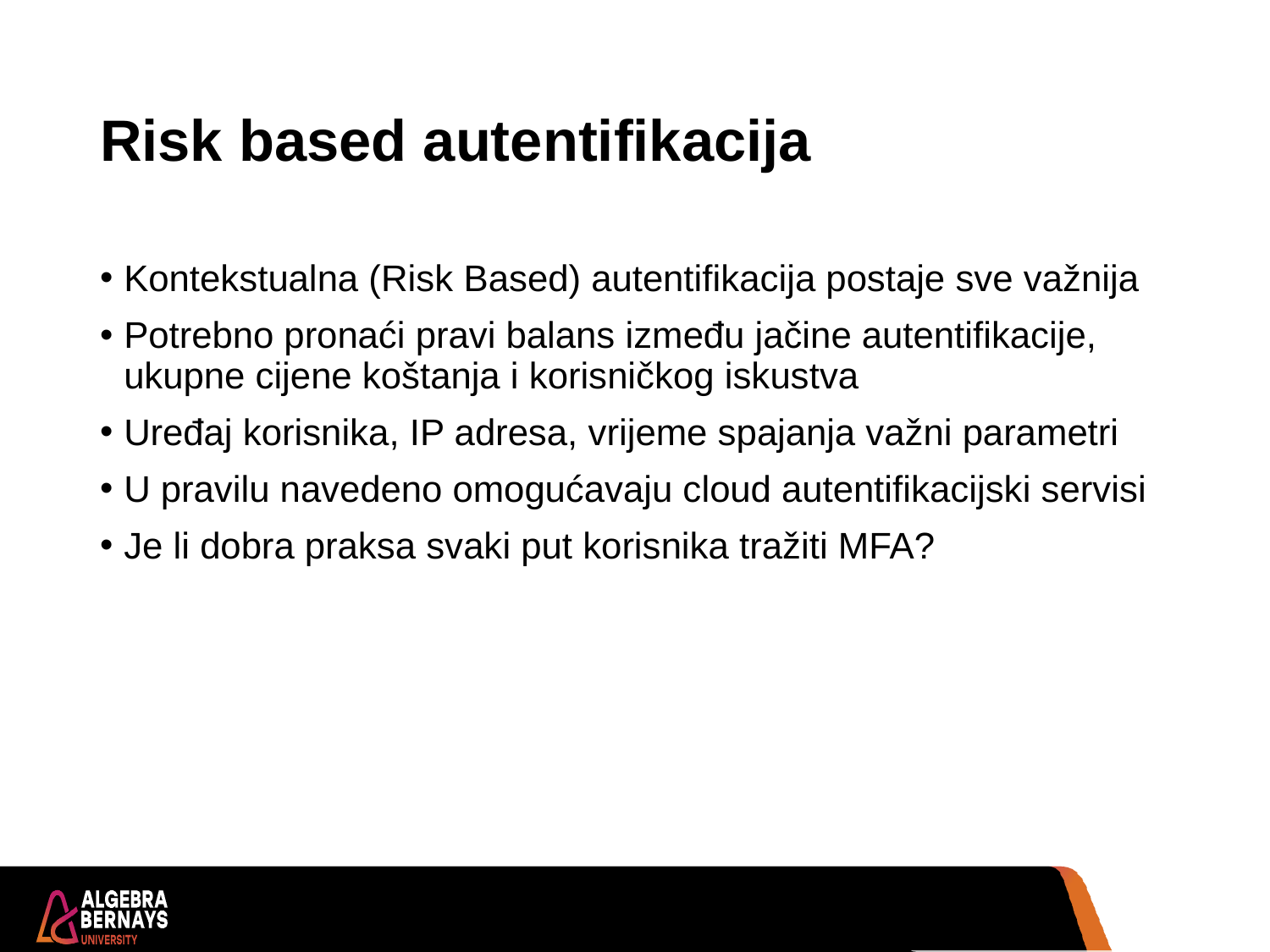

# Risk based autentifikacija
Kontekstualna (Risk Based) autentifikacija postaje sve važnija
Potrebno pronaći pravi balans između jačine autentifikacije, ukupne cijene koštanja i korisničkog iskustva
Uređaj korisnika, IP adresa, vrijeme spajanja važni parametri
U pravilu navedeno omogućavaju cloud autentifikacijski servisi
Je li dobra praksa svaki put korisnika tražiti MFA?